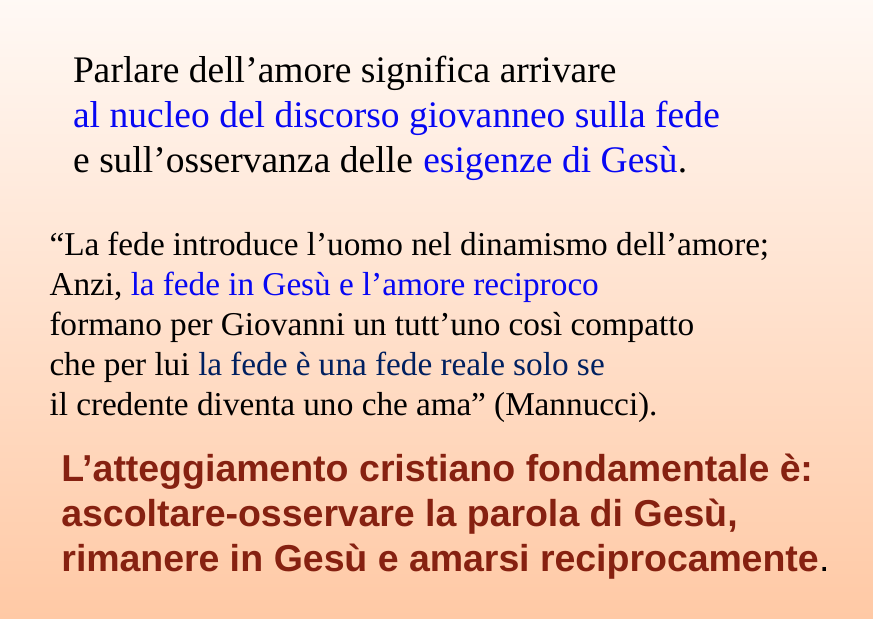

Parlare dell’amore significa arrivare
al nucleo del discorso giovanneo sulla fede
e sull’osservanza delle esigenze di Gesù.
“La fede introduce l’uomo nel dinamismo dell’amore;
Anzi, la fede in Gesù e l’amore reciproco
formano per Giovanni un tutt’uno così compatto
che per lui la fede è una fede reale solo se
il credente diventa uno che ama” (Mannucci).
L’atteggiamento cristiano fondamentale è: ascoltare-osservare la parola di Gesù,
rimanere in Gesù e amarsi reciprocamente.